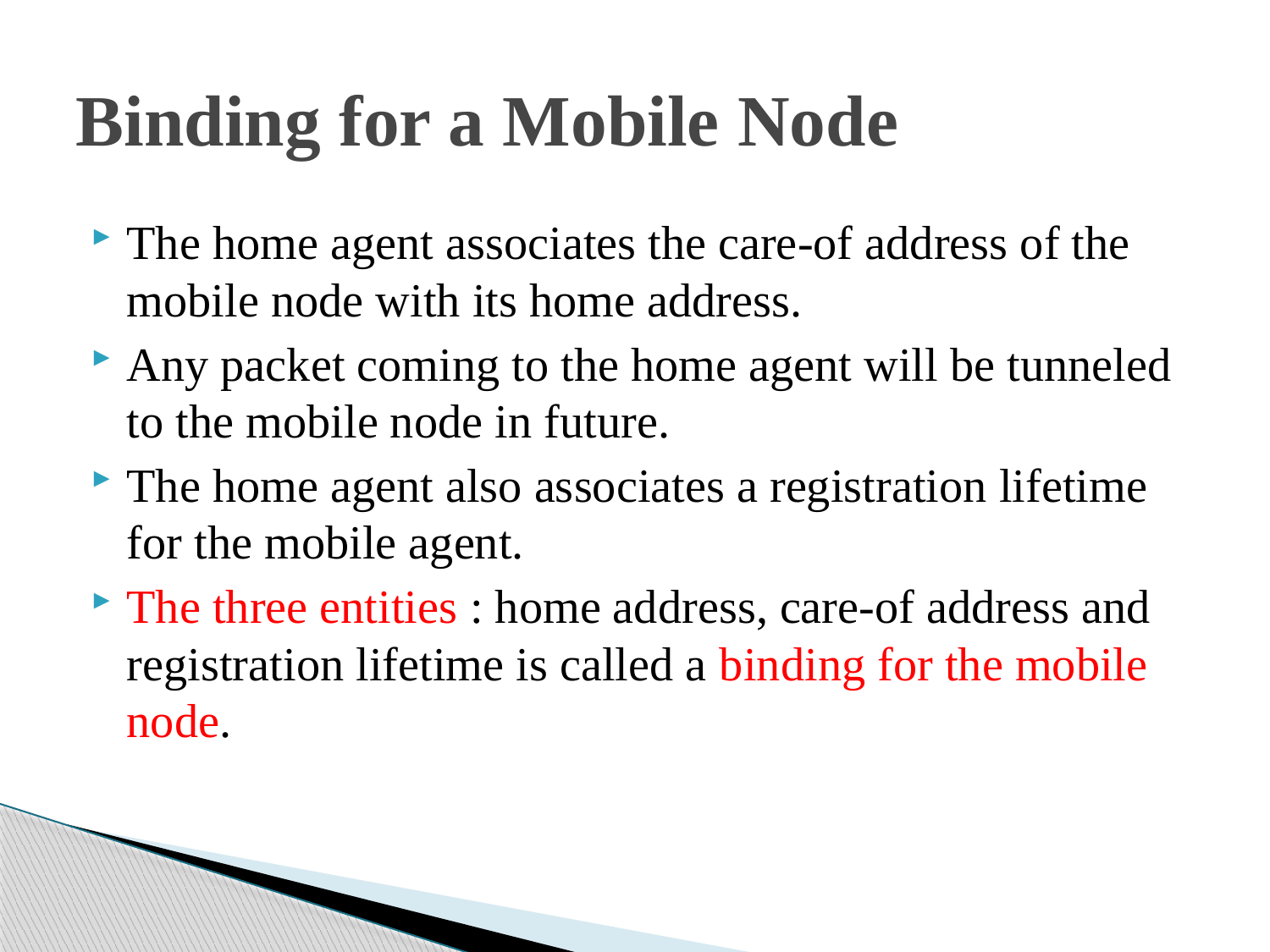

# Binding for a Mobile Node
The home agent associates the care-of address of the mobile node with its home address.
Any packet coming to the home agent will be tunneled to the mobile node in future.
The home agent also associates a registration lifetime for the mobile agent.
The three entities : home address, care-of address and registration lifetime is called a binding for the mobile node.